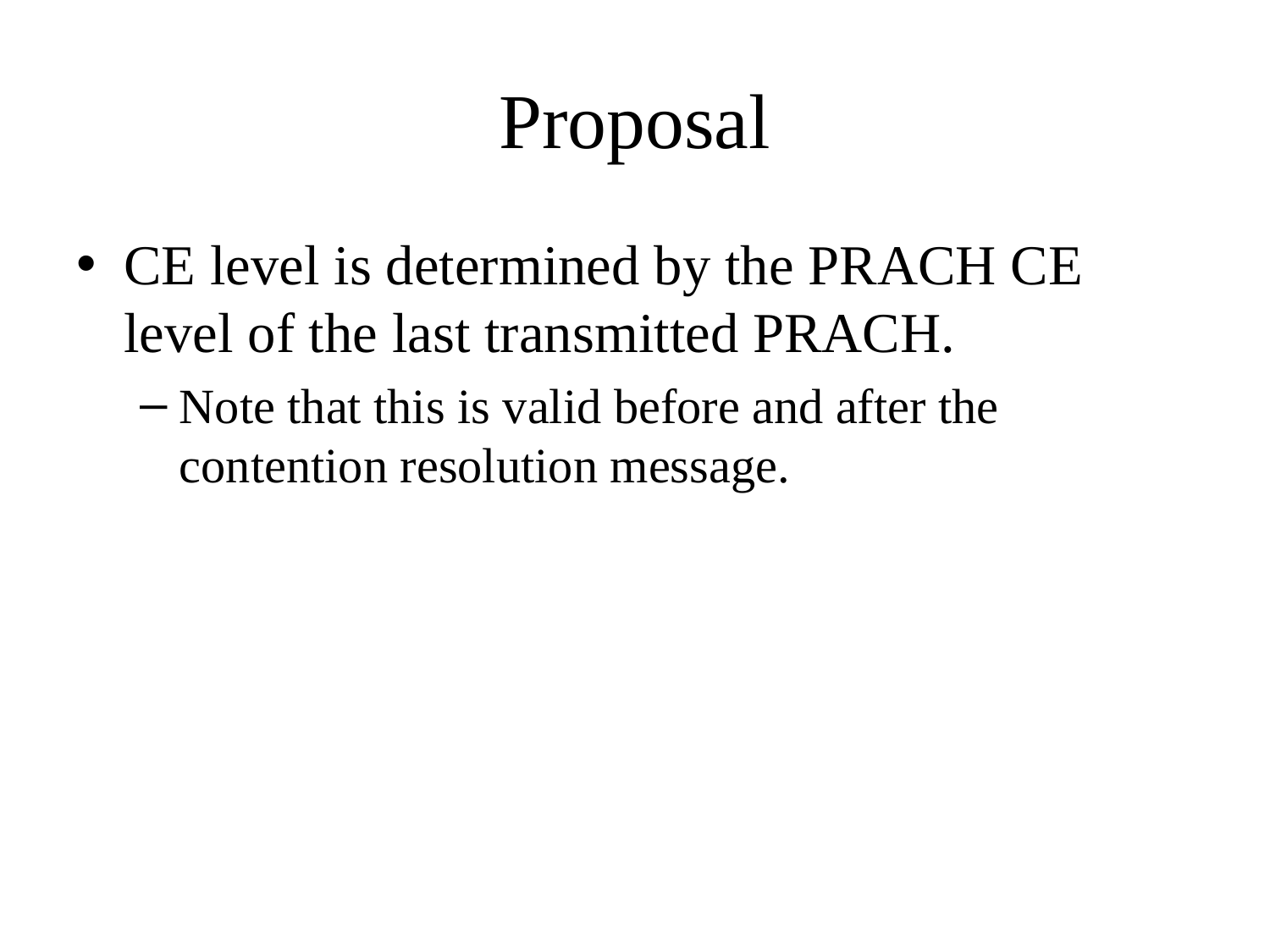

# Proposal
CE level is determined by the PRACH CE level of the last transmitted PRACH.
Note that this is valid before and after the contention resolution message.